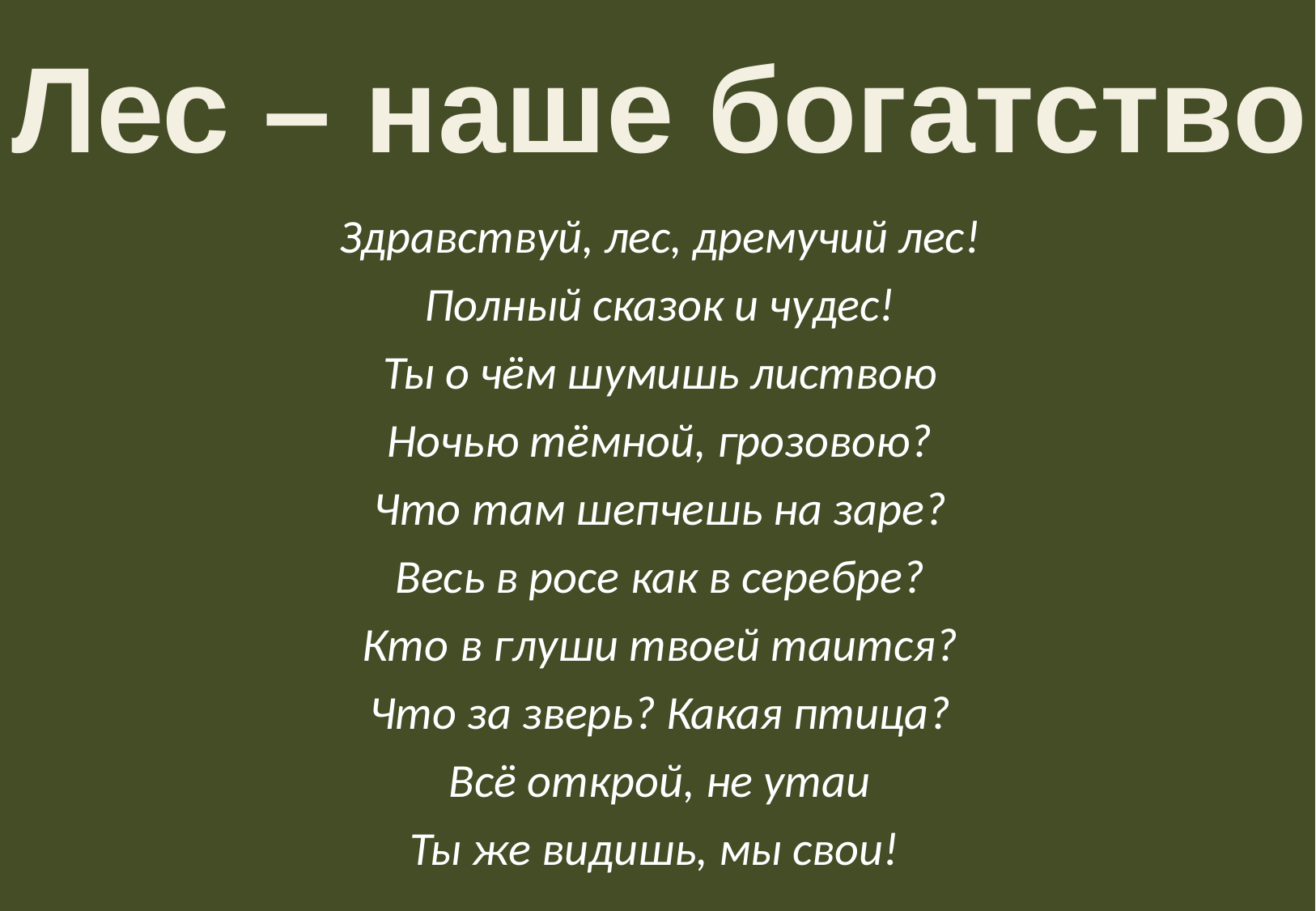

Лес – наше богатство
Здравствуй, лес, дремучий лес!
Полный сказок и чудес!
Ты о чём шумишь листвою
Ночью тёмной, грозовою?
Что там шепчешь на заре?
Весь в росе как в серебре?
Кто в глуши твоей таится?
Что за зверь? Какая птица?
Всё открой, не утаи
Ты же видишь, мы свои!